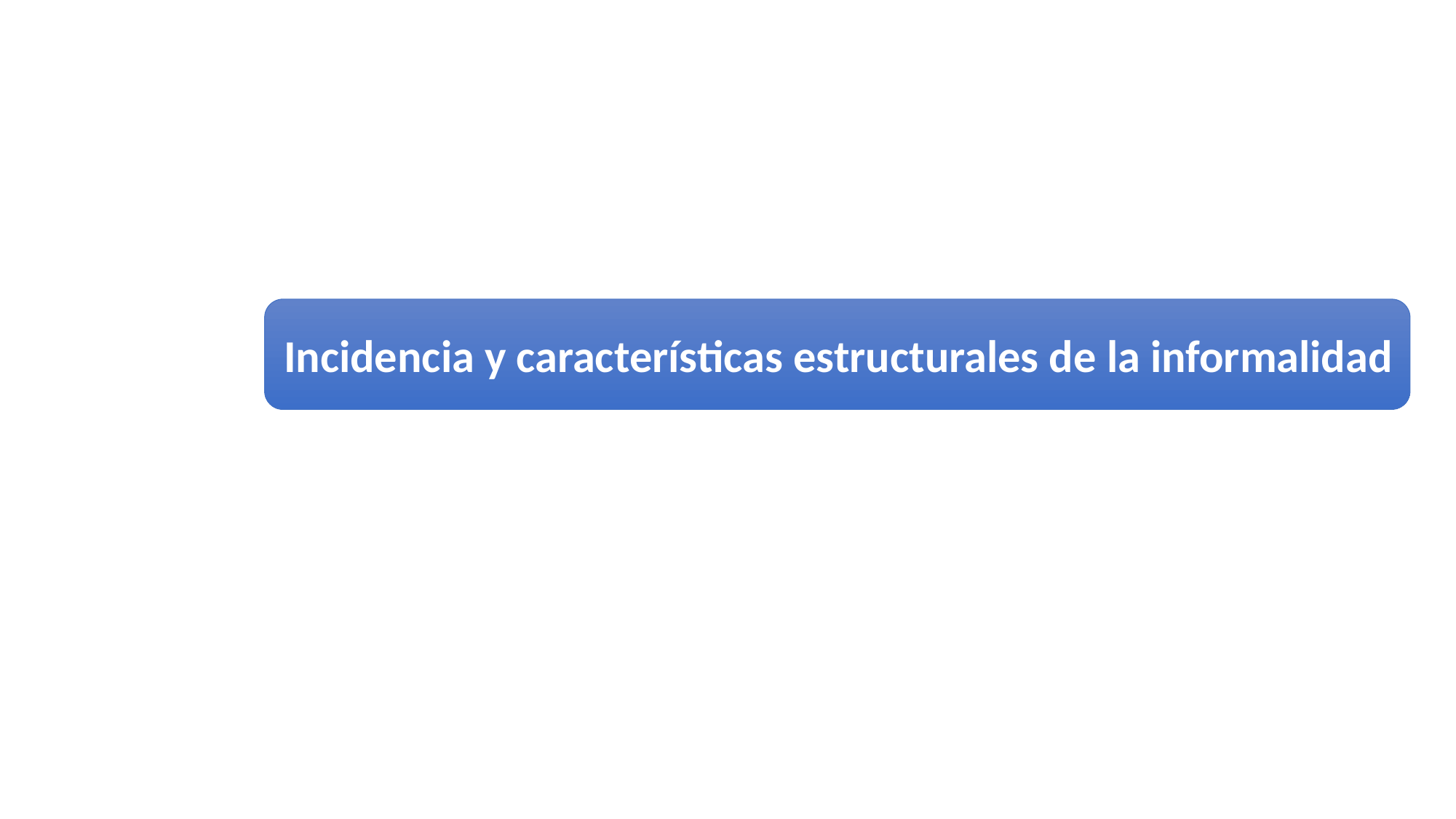

Incidencia y características estructurales de la informalidad